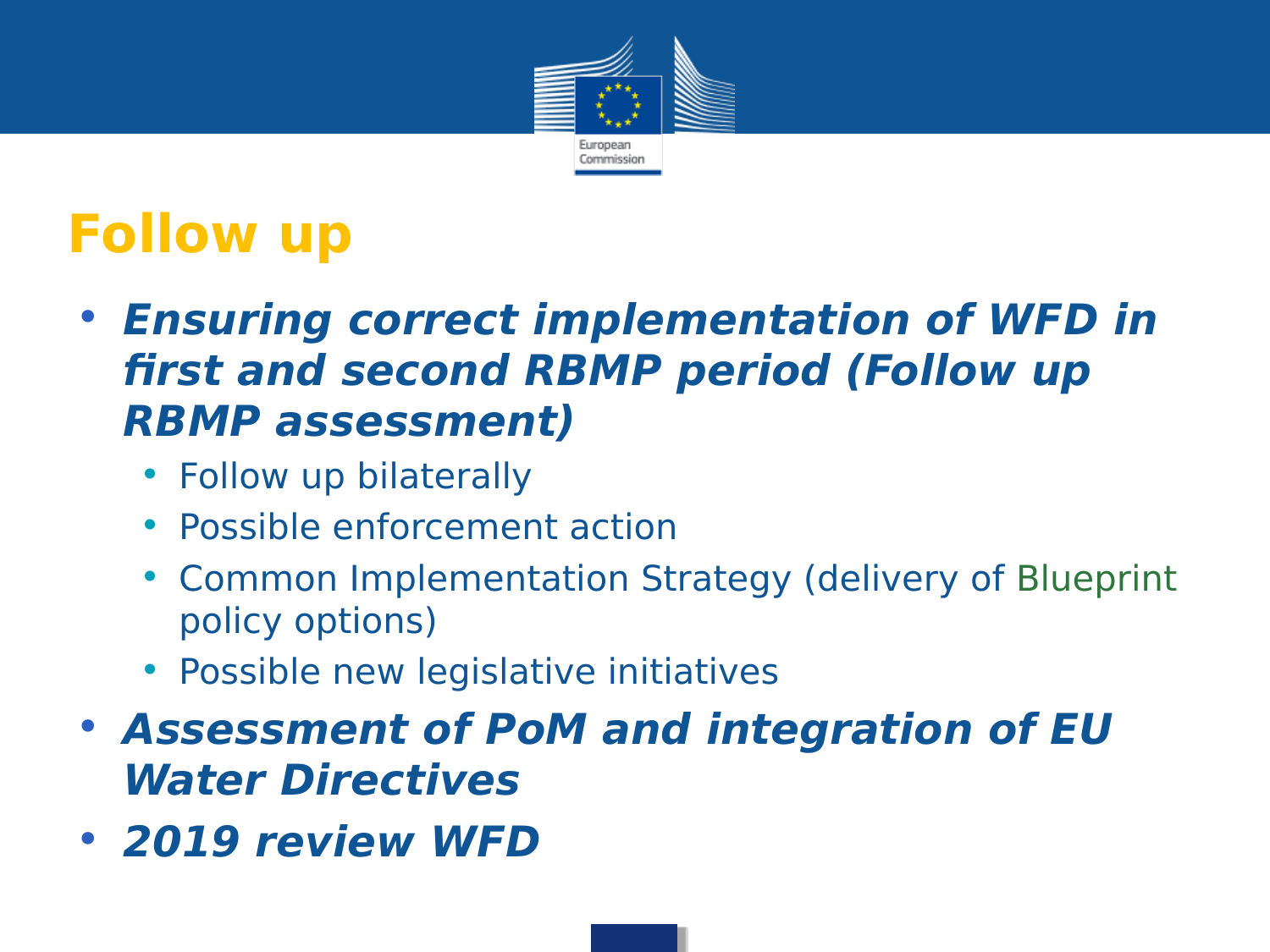

Follow up
Ensuring correct implementation of WFD in first and second RBMP period (Follow up RBMP assessment)
Follow up bilaterally
Possible enforcement action
Common Implementation Strategy (delivery of Blueprint policy options)
Possible new legislative initiatives
Assessment of PoM and integration of EU Water Directives
2019 review WFD